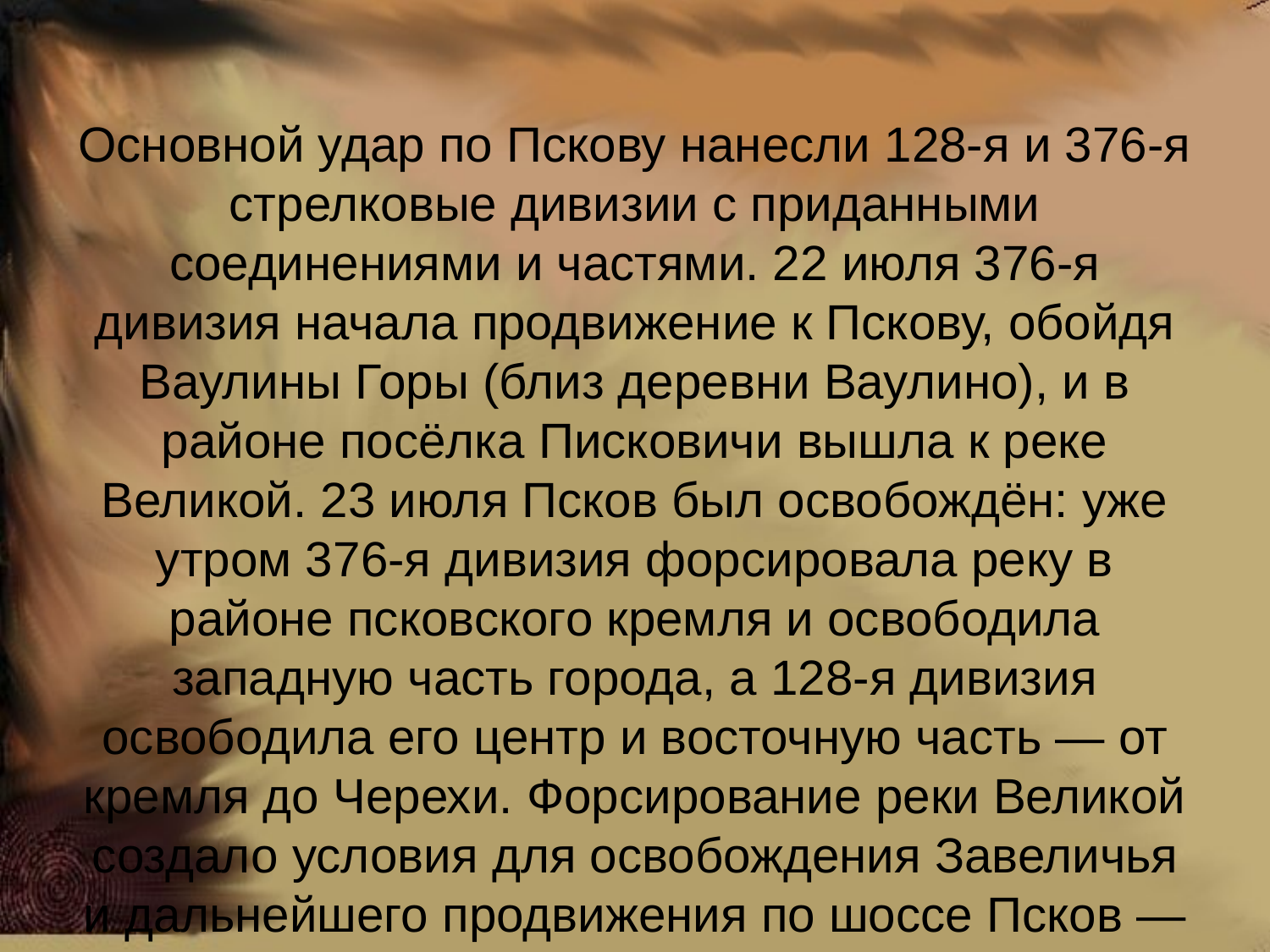

#
Основной удар по Пскову нанесли 128-я и 376-я стрелковые дивизии с приданными соединениями и частями. 22 июля 376-я дивизия начала продвижение к Пскову, обойдя Ваулины Горы (близ деревни Ваулино), и в районе посёлка Писковичи вышла к реке Великой. 23 июля Псков был освобождён: уже утром 376-я дивизия форсировала реку в районе псковского кремля и освободила западную часть города, а 128-я дивизия освободила его центр и восточную часть — от кремля до Черехи. Форсирование реки Великой создало условия для освобождения Завеличья и дальнейшего продвижения по шоссе Псков — Рига.